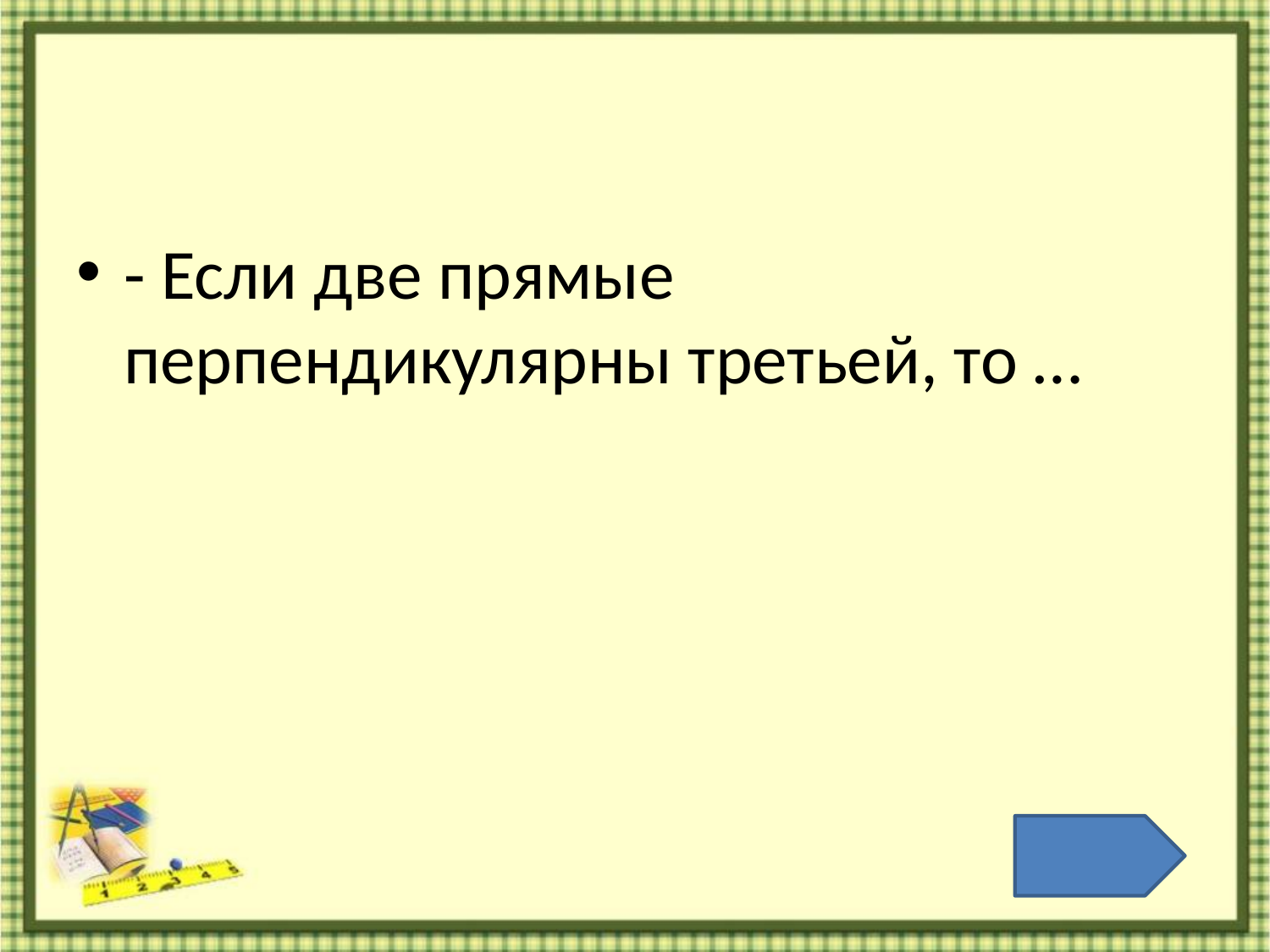

#
- Если две прямые перпендикулярны третьей, то …